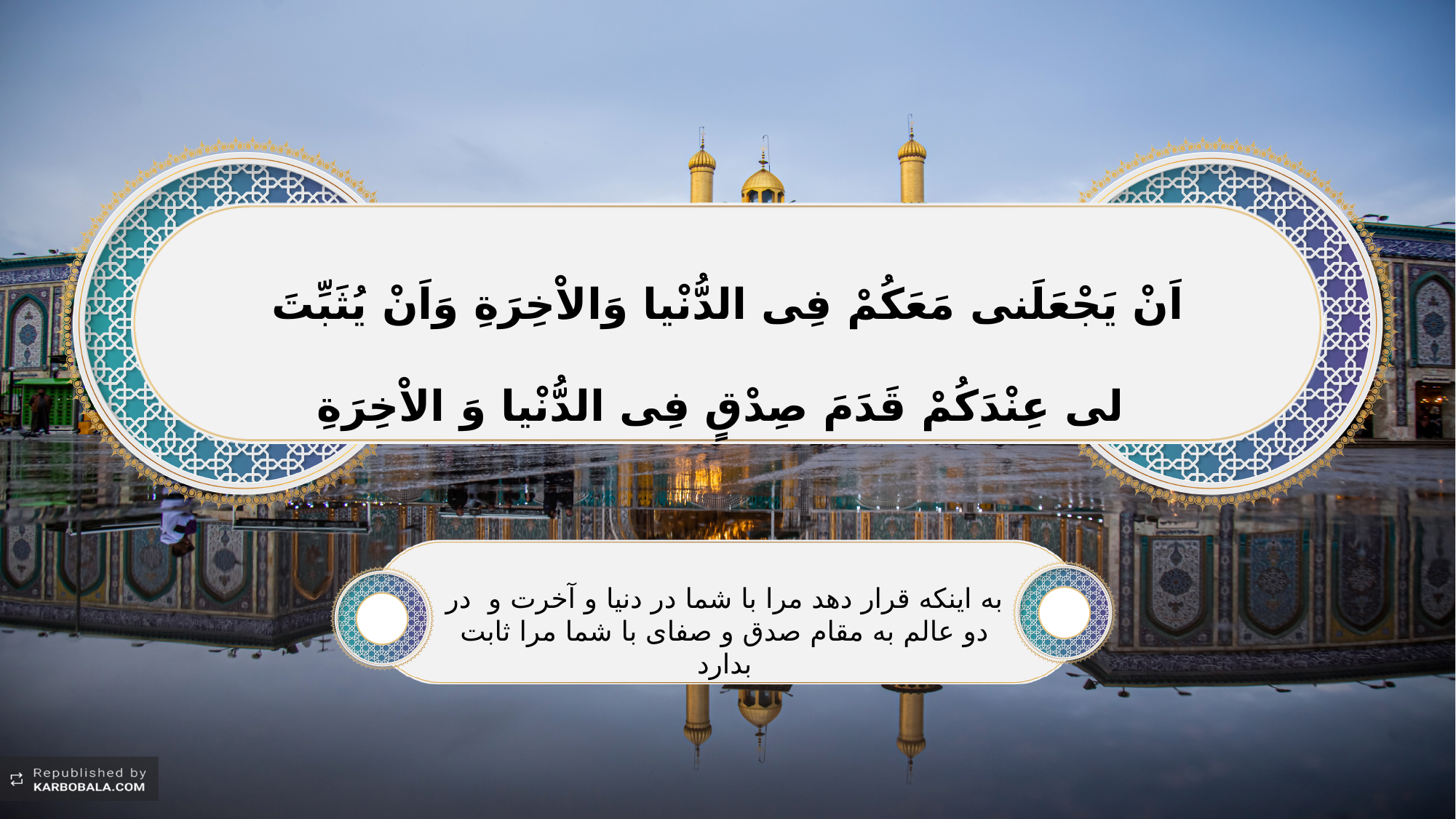

اَنْ یَجْعَلَنی مَعَکُمْ فِی الدُّنْیا وَالاْخِرَةِ وَاَنْ یُثَبِّتَ لی عِنْدَکُمْ قَدَمَ صِدْقٍ فِی الدُّنْیا وَ الاْخِرَةِ
به اینکه قرار دهد مرا با شما در دنیا و آخرت و  در دو عالم به مقام صدق و صفای با شما مرا ثابت بدارد